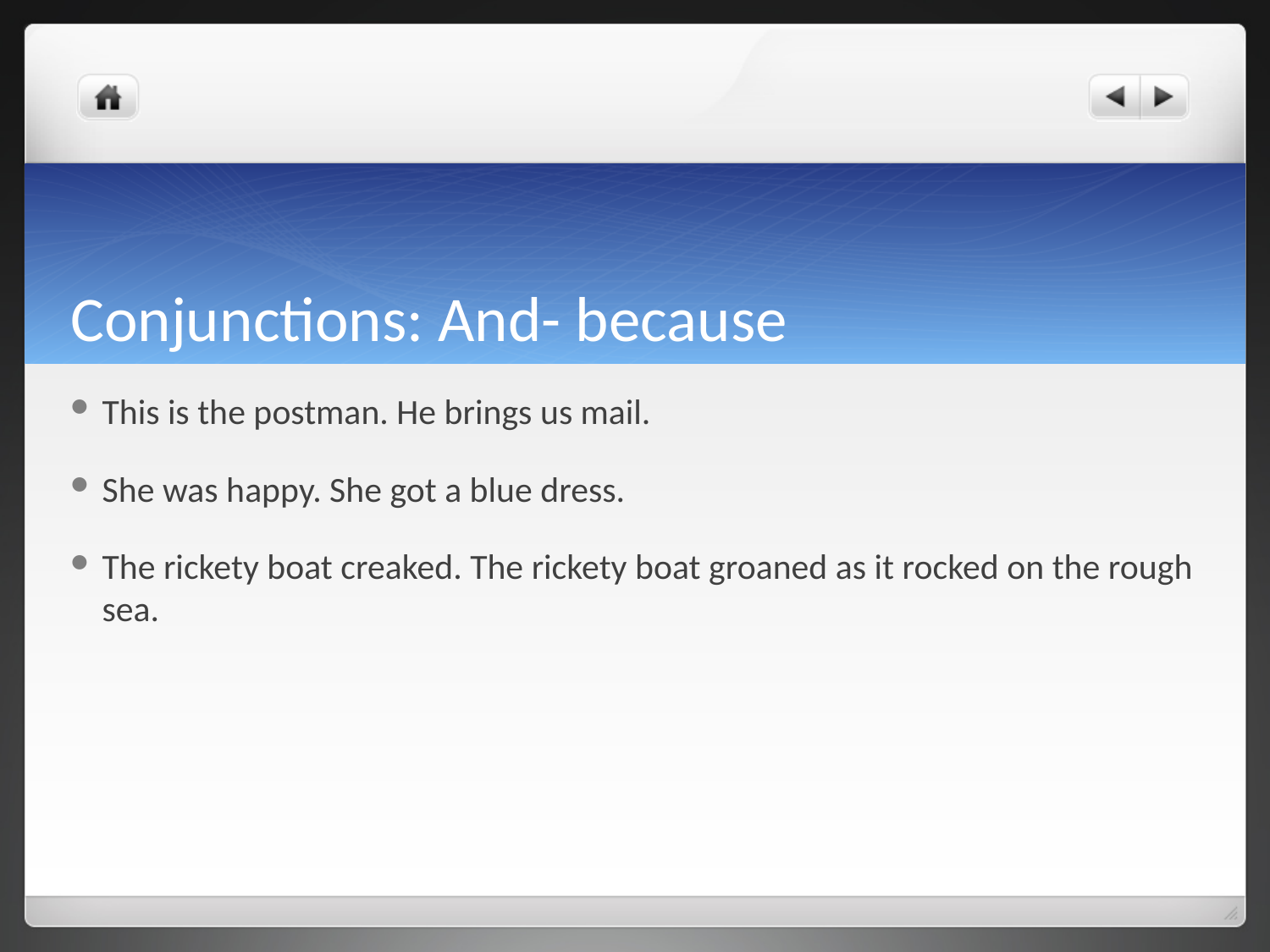

# Conjunctions: And- because
This is the postman. He brings us mail.
She was happy. She got a blue dress.
The rickety boat creaked. The rickety boat groaned as it rocked on the rough sea.